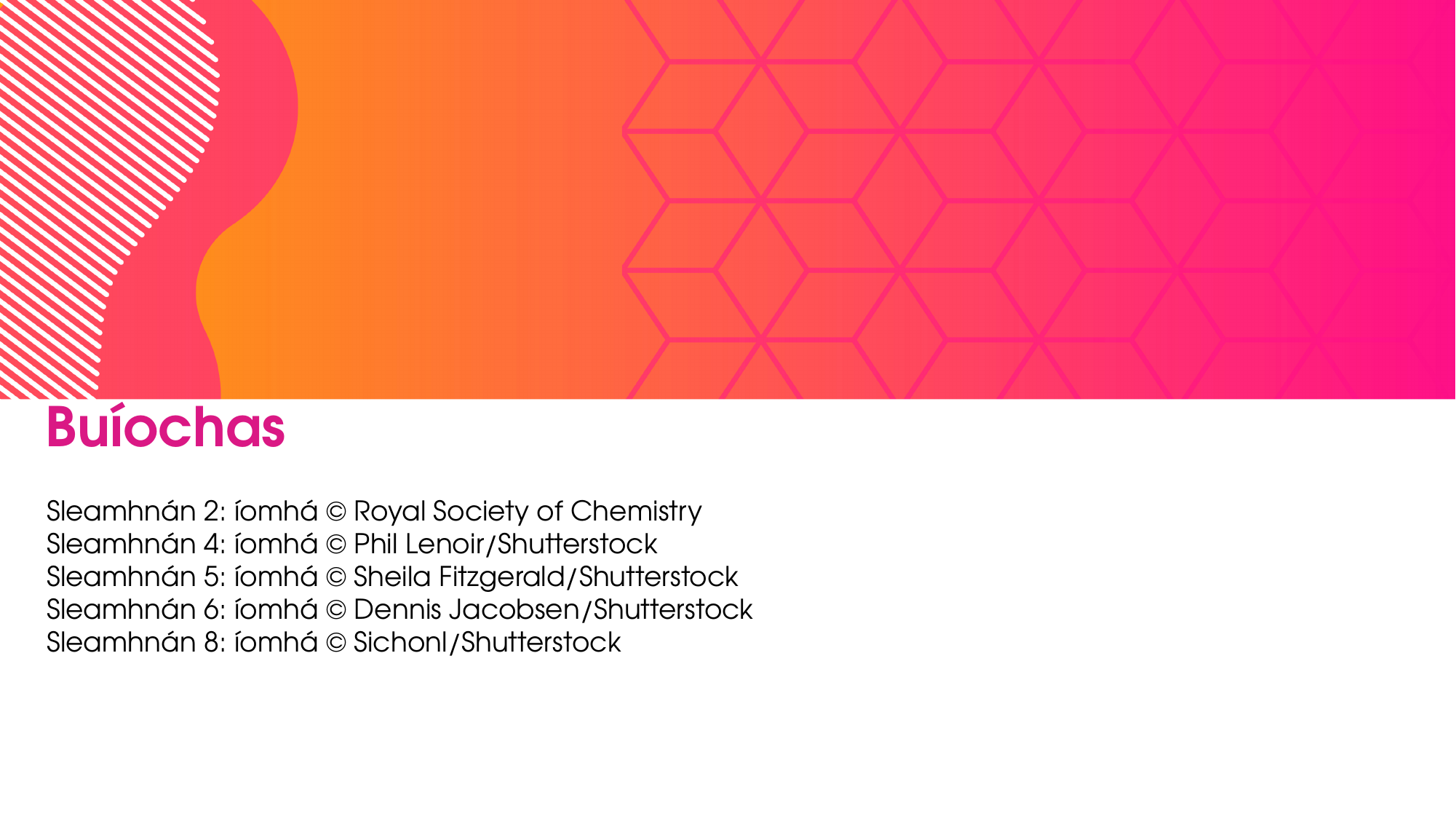

Buíochas

Sleamhnán 2: íomhá © Royal Society of Chemistry
Sleamhnán 4: íomhá © Phil Lenoir/Shutterstock
Sleamhnán 5: íomhá © Sheila Fitzgerald/Shutterstock
Sleamhnán 6: íomhá © Dennis Jacobsen/Shutterstock
Sleamhnán 8: íomhá © Sichonl/Shutterstock